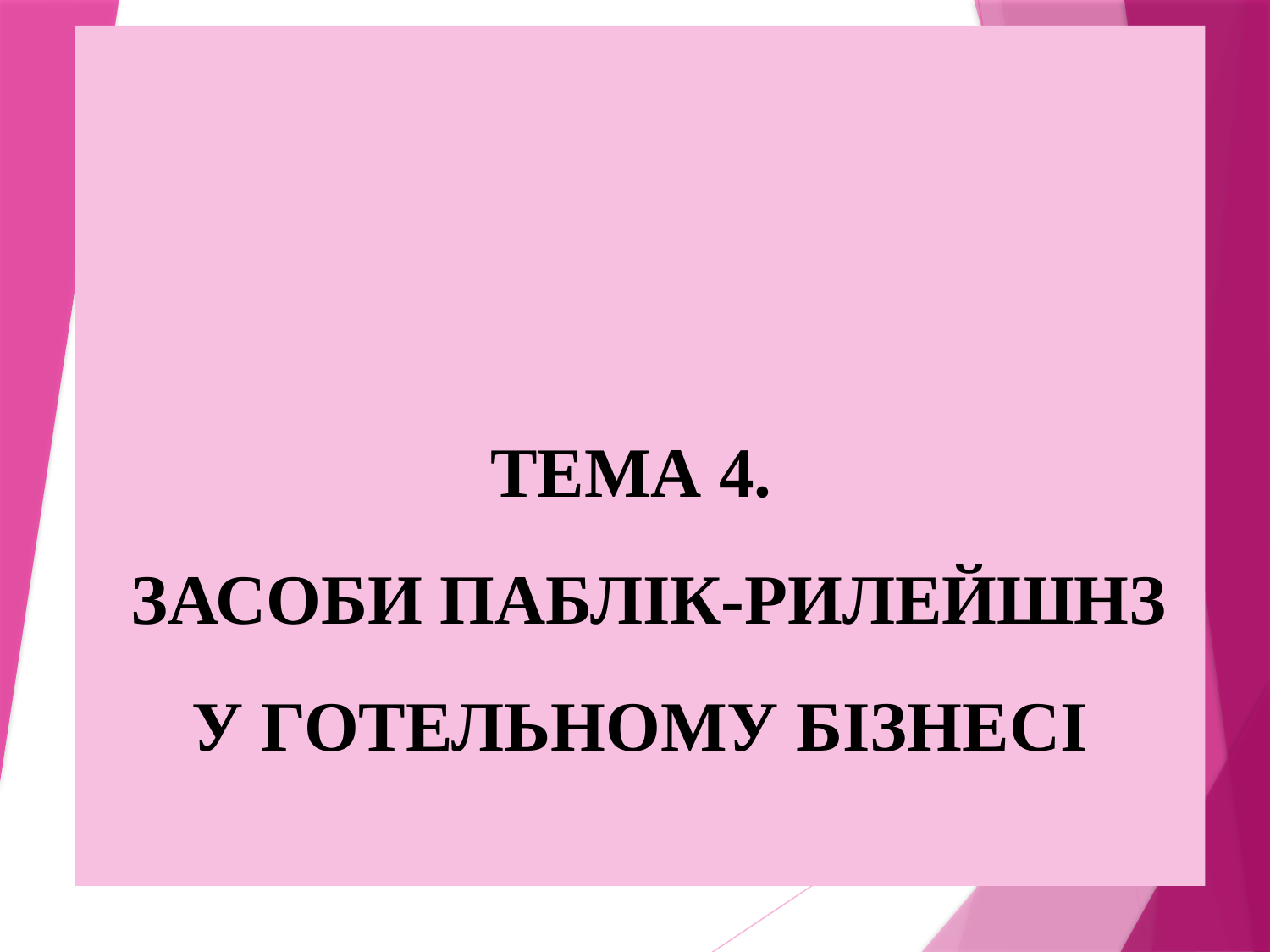

# ТЕМА 4. ЗАСОБИ ПАБЛІК-РИЛЕЙШНЗ У ГОТЕЛЬНОМУ БІЗНЕСІ